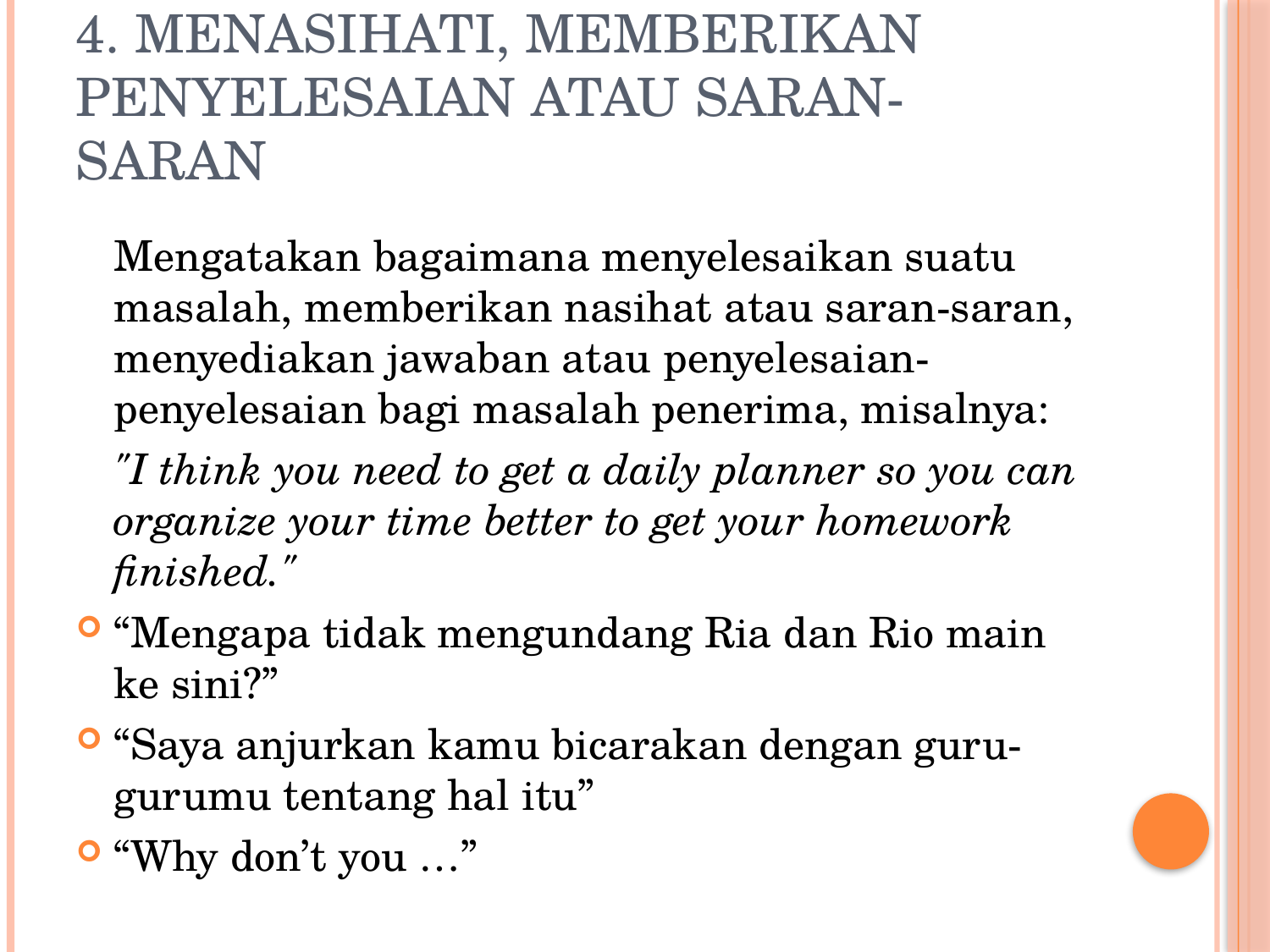

# 4. Menasihati, Memberikan penyelesaian atau saran-saran
	Mengatakan bagaimana menyelesaikan suatu masalah, memberikan nasihat atau saran-saran, menyediakan jawaban atau penyelesaian-penyelesaian bagi masalah penerima, misalnya:
	"I think you need to get a daily planner so you can organize your time better to get your homework finished."
“Mengapa tidak mengundang Ria dan Rio main ke sini?”
“Saya anjurkan kamu bicarakan dengan guru-gurumu tentang hal itu”
“Why don’t you …”